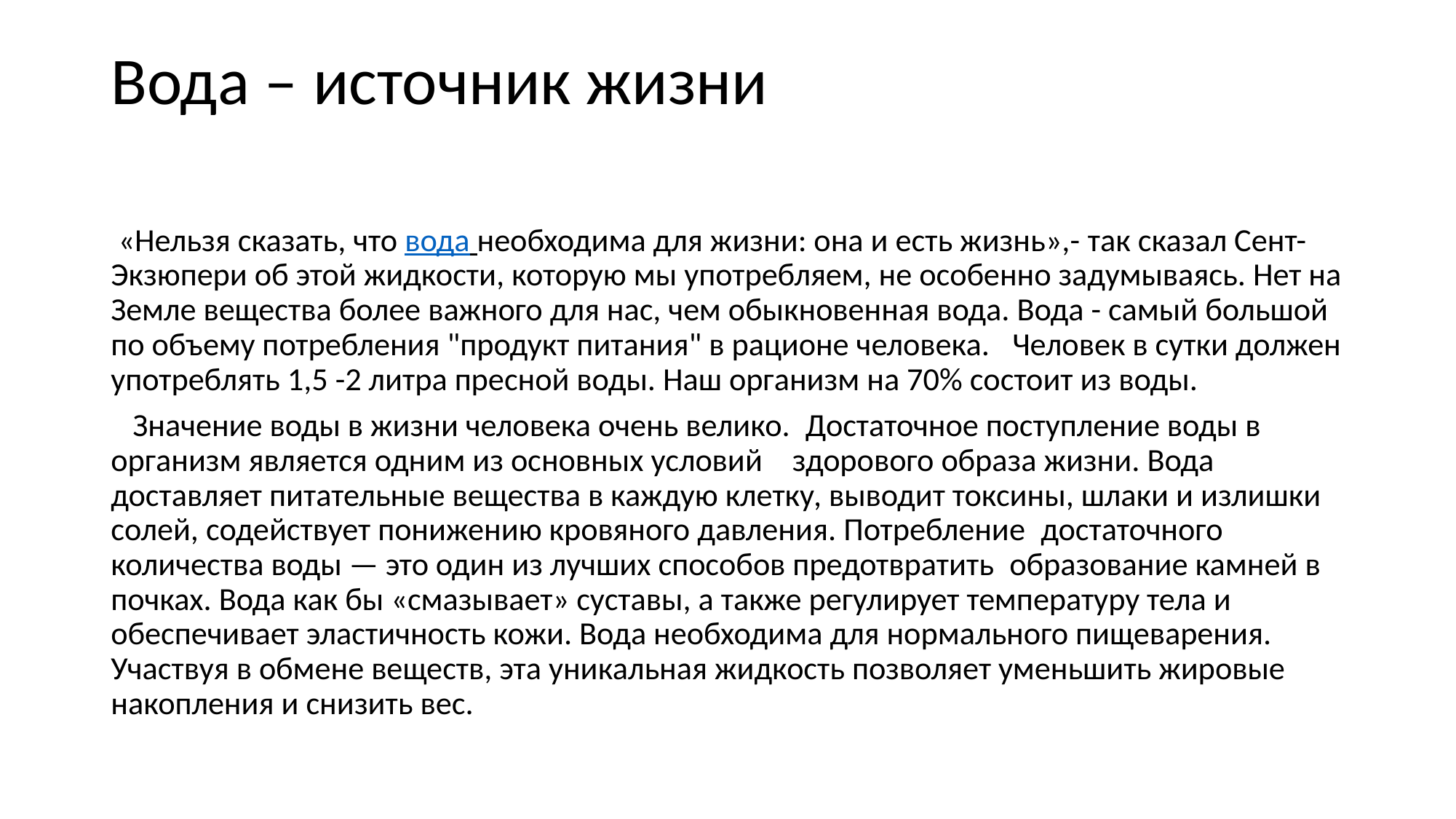

# Вода – источник жизни
 «Нельзя сказать, что вода необходима для жизни: она и есть жизнь»,- так сказал Сент-Экзюпери об этой жидкости, которую мы употребляем, не особенно задумываясь. Нет на Земле вещества более важного для нас, чем обыкновенная вода. Вода - самый большой по объему потребления "продукт питания" в рационе человека.   Человек в сутки должен употреблять 1,5 -2 литра пресной воды. Наш организм на 70% состоит из воды.
   Значение воды в жизни человека очень велико.  Достаточное поступление воды в организм является одним из основных условий    здорового образа жизни. Вода доставляет питательные вещества в каждую клетку, выводит токсины, шлаки и излишки солей, содействует понижению кровяного давления. Потребление  достаточного количества воды — это один из лучших способов предотвратить  образование камней в почках. Вода как бы «смазывает» суставы, а также регулирует температуру тела и   обеспечивает эластичность кожи. Вода необходима для нормального пищеварения. Участвуя в обмене веществ, эта уникальная жидкость позволяет уменьшить жировые накопления и снизить вес.